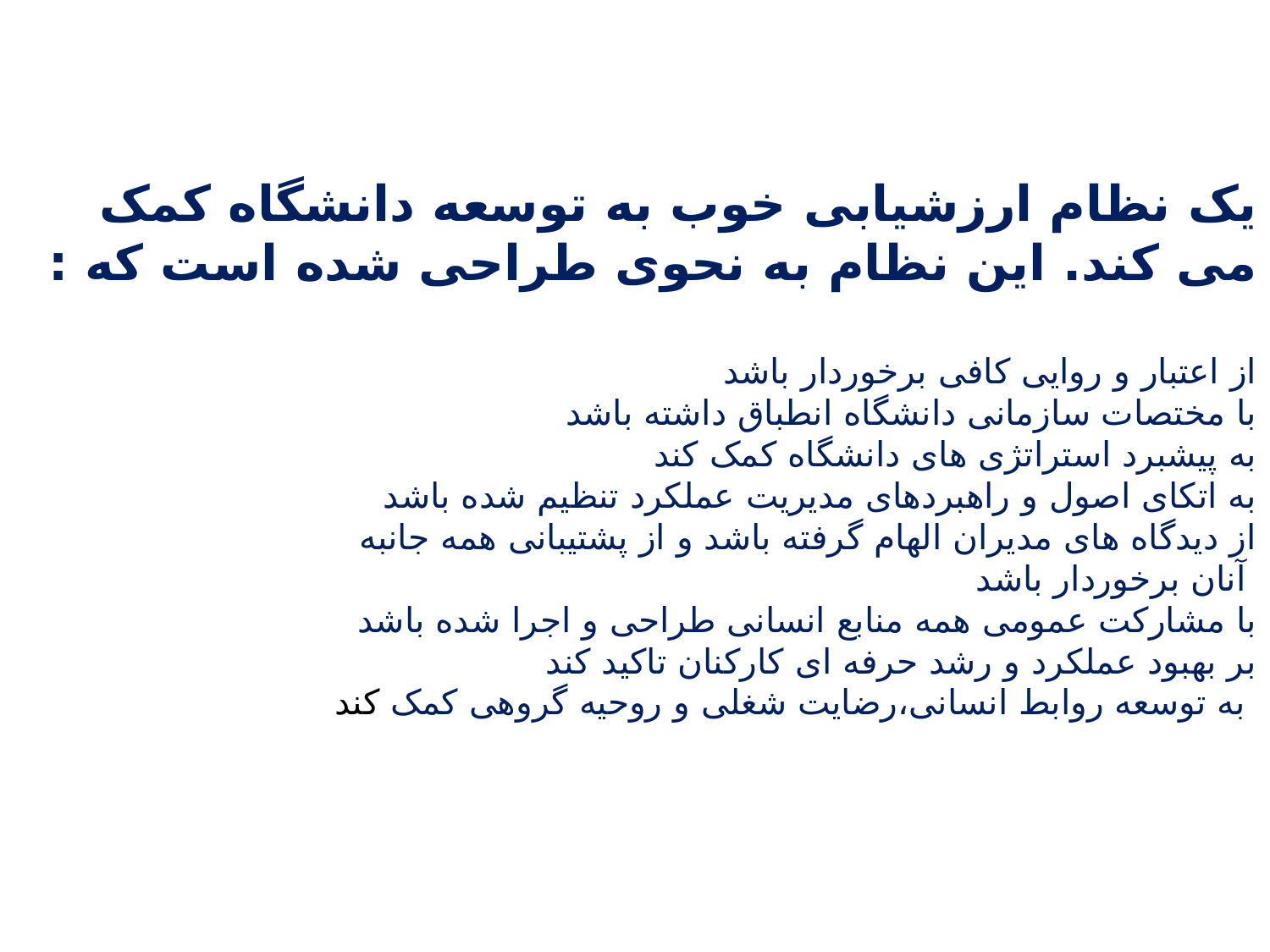

# یک نظام ارزشیابی خوب به توسعه دانشگاه کمک می کند. این نظام به نحوی طراحی شده است که : از اعتبار و روایی کافی برخوردار باشد با مختصات سازمانی دانشگاه انطباق داشته باشد به پیشبرد استراتژی های دانشگاه کمک کند به اتکای اصول و راهبردهای مدیریت عملکرد تنظیم شده باشد از دیدگاه های مدیران الهام گرفته باشد و از پشتیبانی همه جانبه آنان برخوردار باشد با مشارکت عمومی همه منابع انسانی طراحی و اجرا شده باشد بر بهبود عملکرد و رشد حرفه ای کارکنان تاکید کند به توسعه روابط انسانی،رضایت شغلی و روحیه گروهی کمک کند